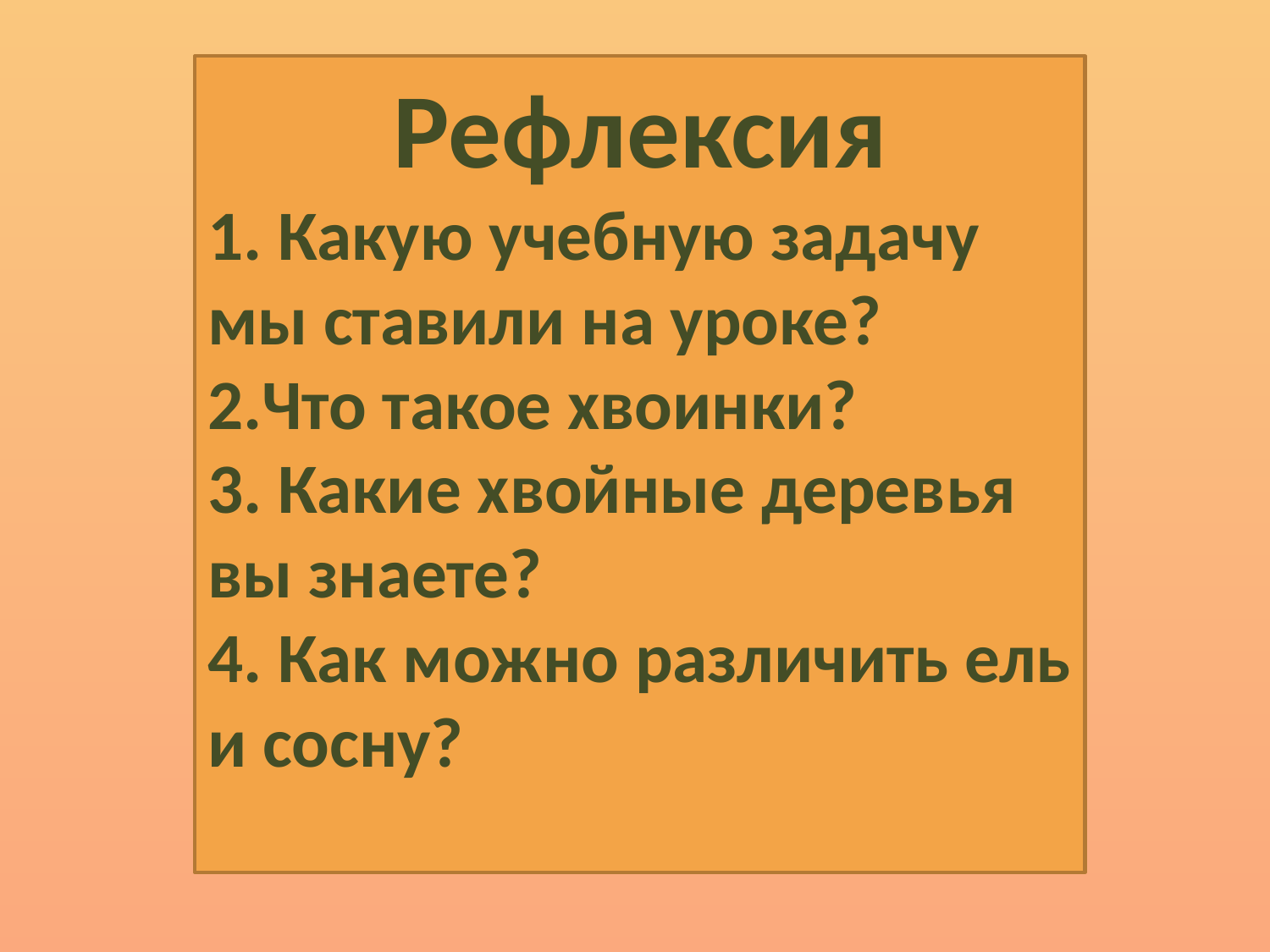

Рефлексия
1. Какую учебную задачу мы ставили на уроке?
2.Что такое хвоинки?
3. Какие хвойные деревья вы знаете?
4. Как можно различить ель и сосну?